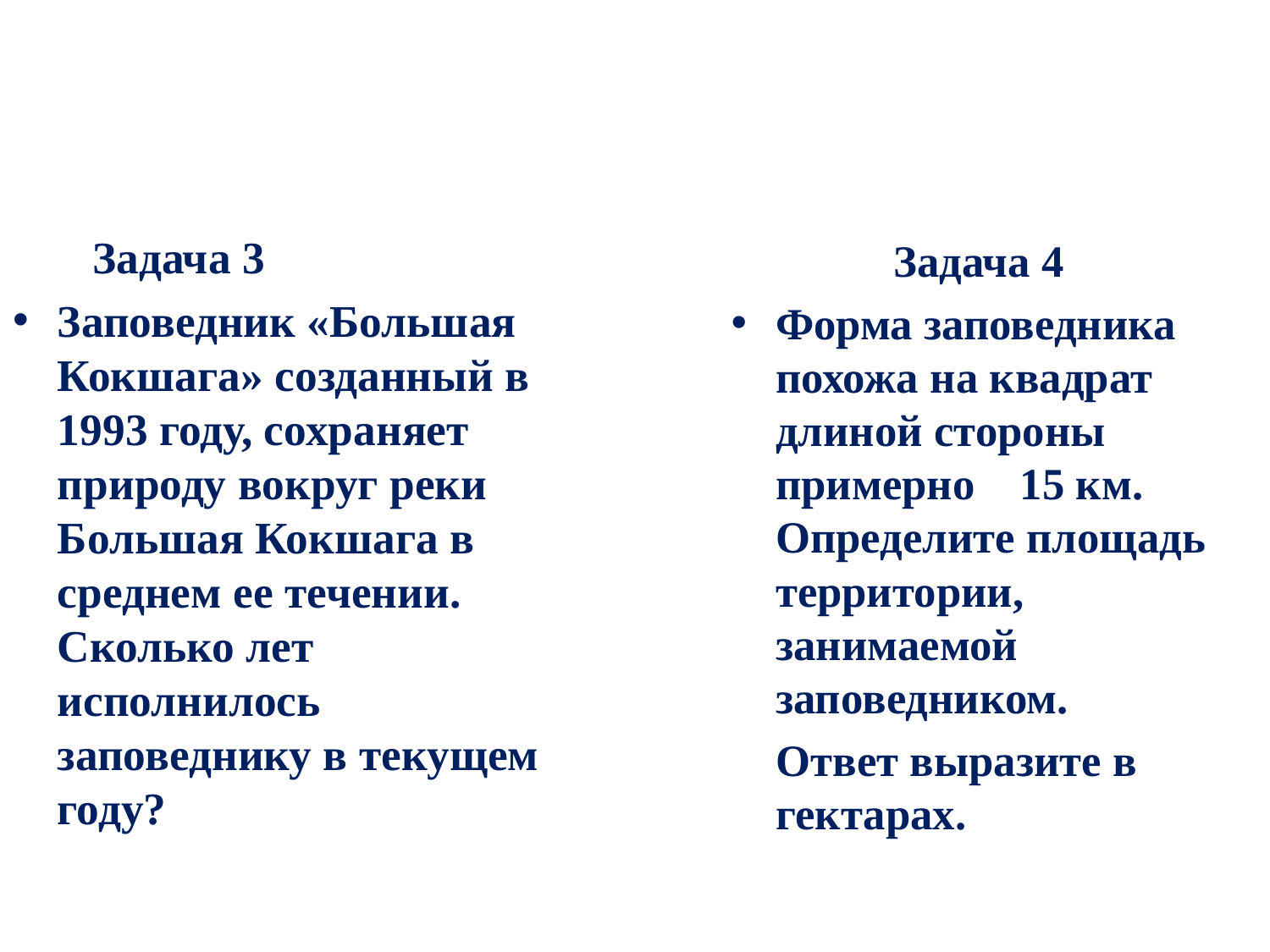

Задача 3
Заповедник «Большая Кокшага» созданный в 1993 году, сохраняет природу вокруг реки Большая Кокшага в среднем ее течении. Сколько лет исполнилось заповеднику в текущем году?

                Задача 4
Форма заповедника похожа на квадрат длиной стороны примерно    15 км. Определите площадь территории, занимаемой заповедником.
    Ответ выразите в гектарах.